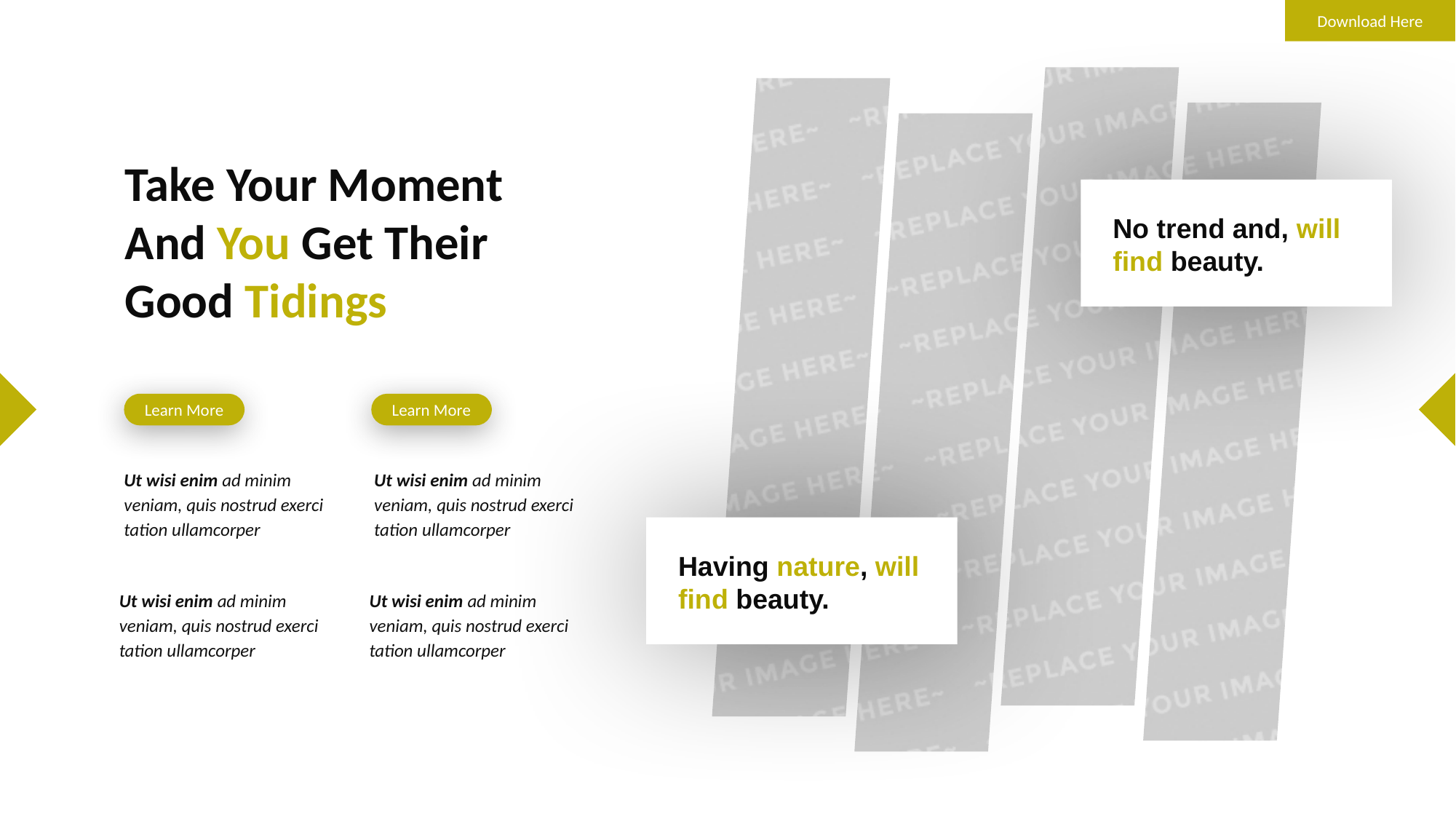

Download Here
Take Your Moment And You Get Their Good Tidings

No trend and, will find beauty.

Learn More
Learn More
Ut wisi enim ad minim veniam, quis nostrud exerci tation ullamcorper
Ut wisi enim ad minim veniam, quis nostrud exerci tation ullamcorper

Having nature, will find beauty.
Ut wisi enim ad minim veniam, quis nostrud exerci tation ullamcorper
Ut wisi enim ad minim veniam, quis nostrud exerci tation ullamcorper